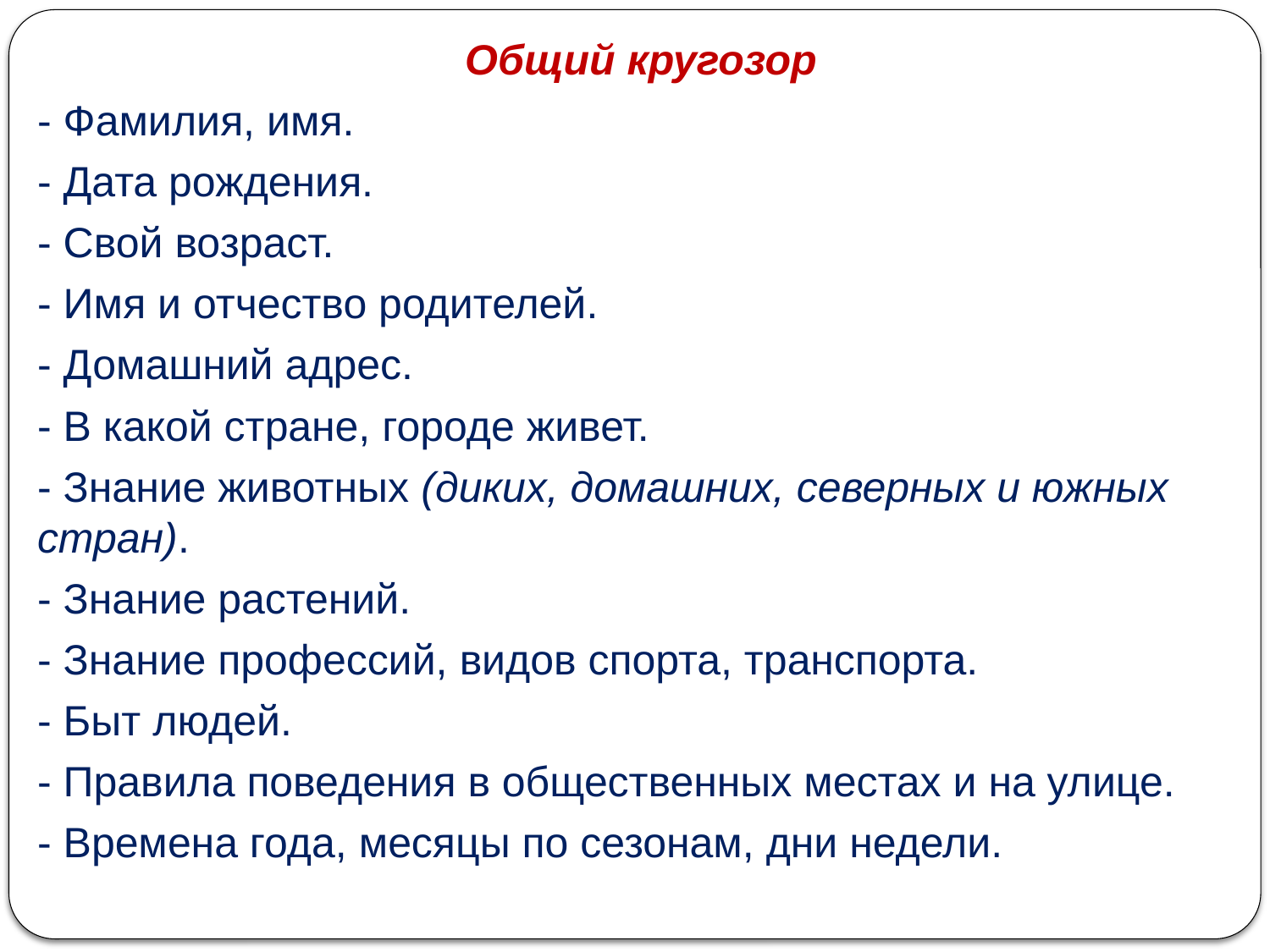

Общий кругозор
- Фамилия, имя.
- Дата рождения.
- Свой возраст.
- Имя и отчество родителей.
- Домашний адрес.
- В какой стране, городе живет.
- Знание животных (диких, домашних, северных и южных стран).
- Знание растений.
- Знание профессий, видов спорта, транспорта.
- Быт людей.
- Правила поведения в общественных местах и на улице.
- Времена года, месяцы по сезонам, дни недели.